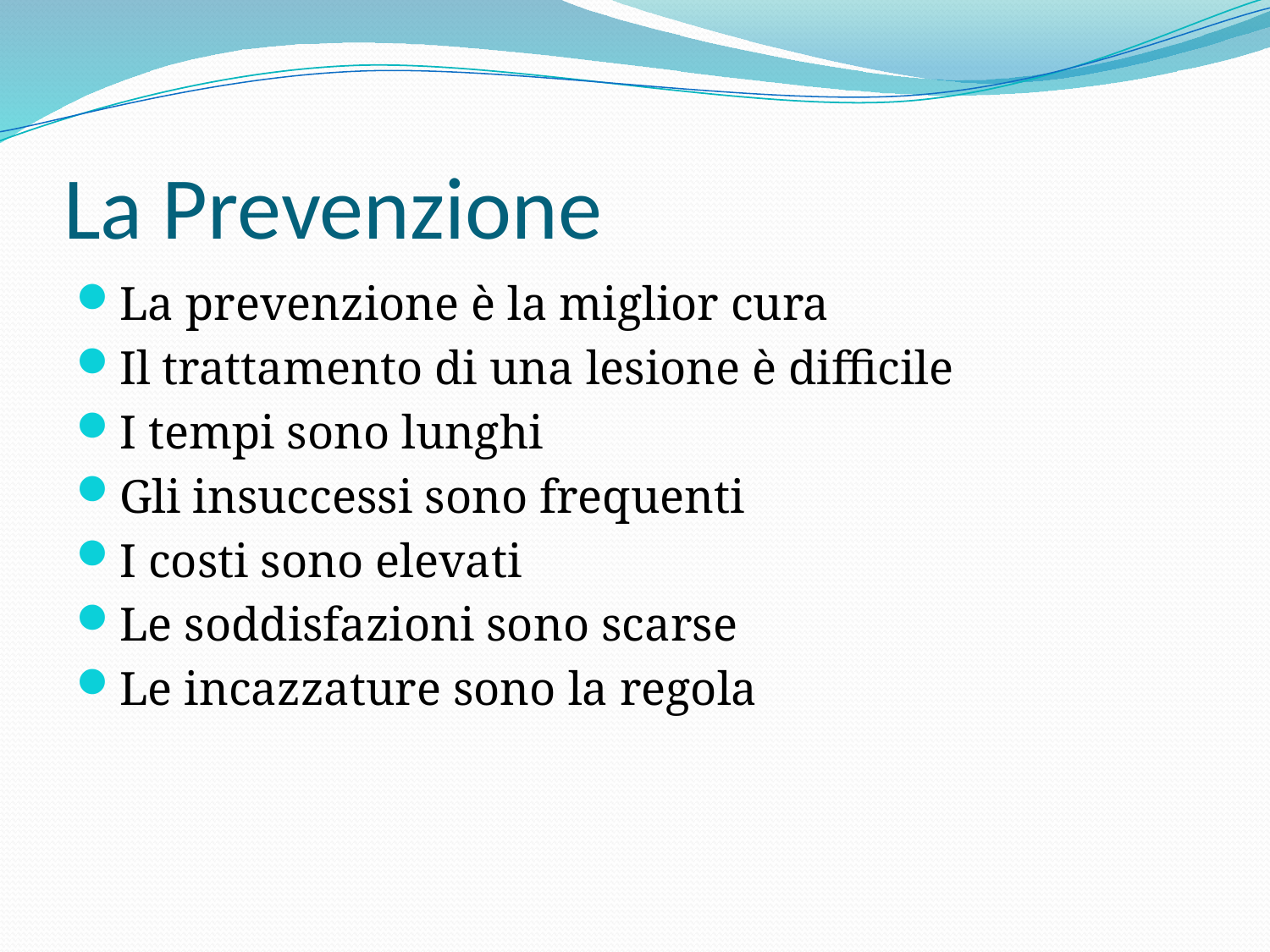

# La Prevenzione
La prevenzione è la miglior cura
Il trattamento di una lesione è difficile
I tempi sono lunghi
Gli insuccessi sono frequenti
I costi sono elevati
Le soddisfazioni sono scarse
Le incazzature sono la regola